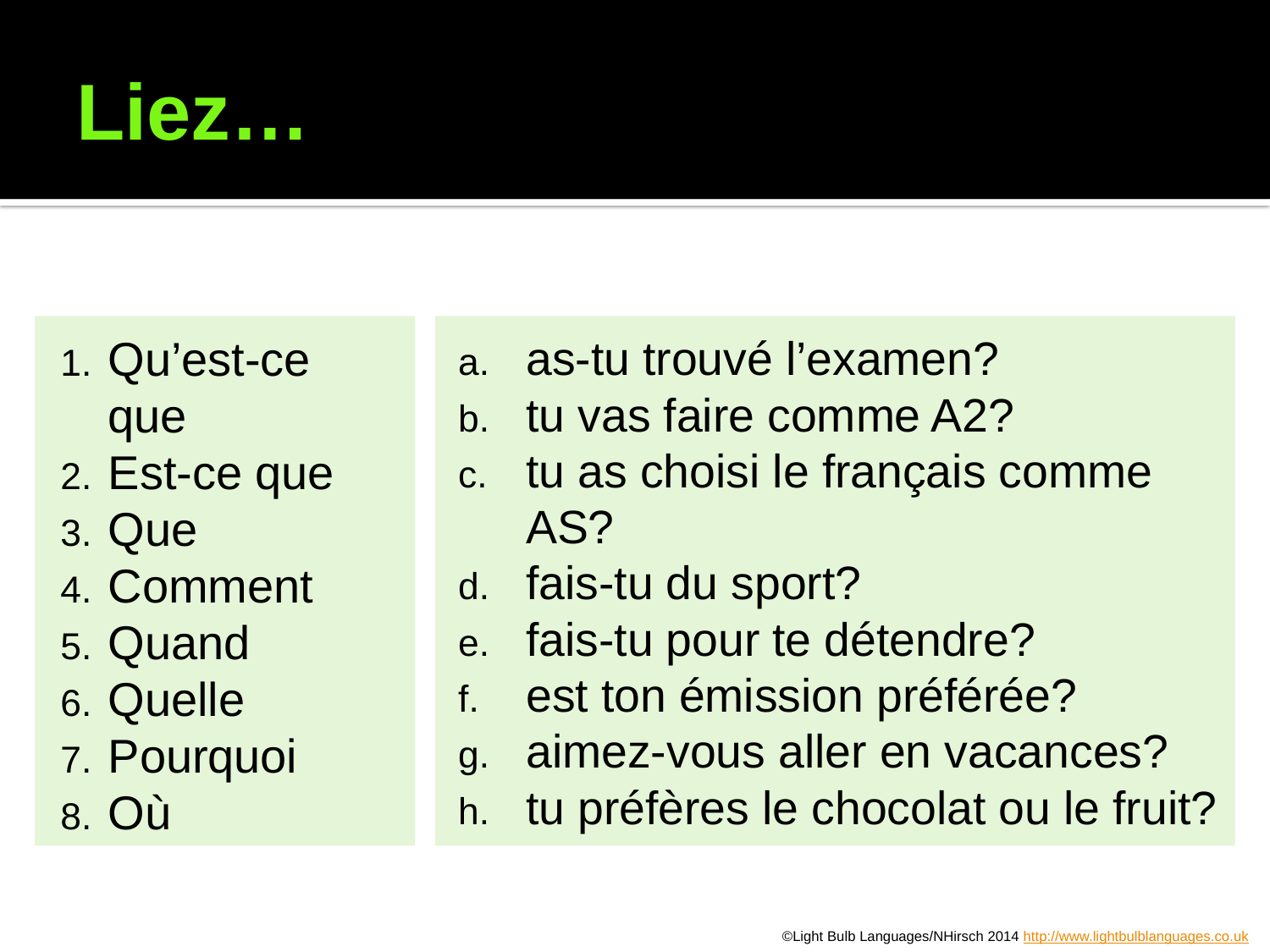

# Liez…
Qu’est-ce que
Est-ce que
Que
Comment
Quand
Quelle
Pourquoi
Où
as-tu trouvé l’examen?
tu vas faire comme A2?
tu as choisi le français comme AS?
fais-tu du sport?
fais-tu pour te détendre?
est ton émission préférée?
aimez-vous aller en vacances?
tu préfères le chocolat ou le fruit?
©Light Bulb Languages/NHirsch 2014 http://www.lightbulblanguages.co.uk